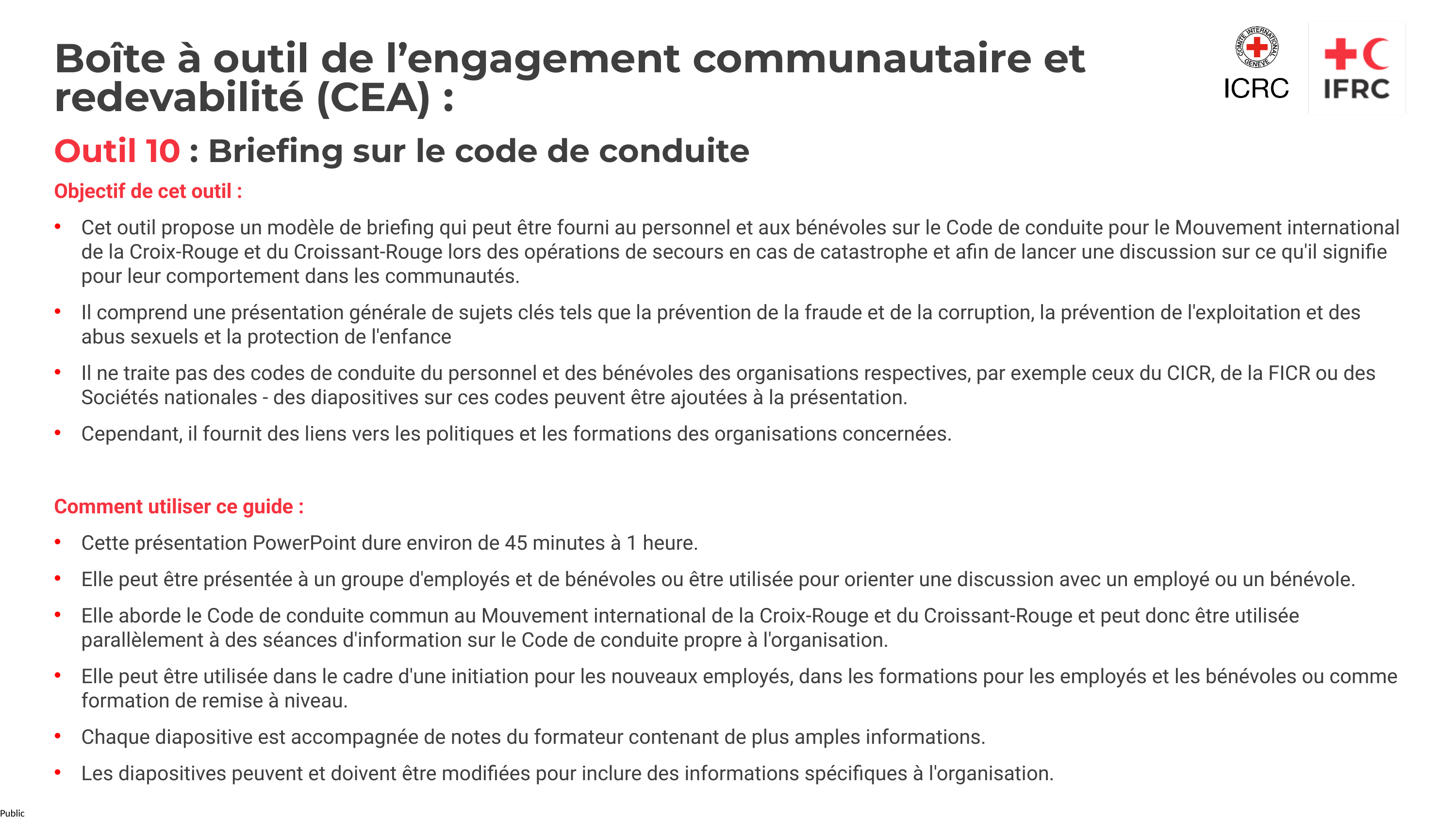

Boîte à outil de l’engagement communautaire et redevabilité (CEA) :
Outil 10 : Briefing sur le code de conduite
Objectif de cet outil :
Cet outil propose un modèle de briefing qui peut être fourni au personnel et aux bénévoles sur le Code de conduite pour le Mouvement international de la Croix-Rouge et du Croissant-Rouge lors des opérations de secours en cas de catastrophe et afin de lancer une discussion sur ce qu'il signifie pour leur comportement dans les communautés.
Il comprend une présentation générale de sujets clés tels que la prévention de la fraude et de la corruption, la prévention de l'exploitation et des abus sexuels et la protection de l'enfance
Il ne traite pas des codes de conduite du personnel et des bénévoles des organisations respectives, par exemple ceux du CICR, de la FICR ou des Sociétés nationales - des diapositives sur ces codes peuvent être ajoutées à la présentation.
Cependant, il fournit des liens vers les politiques et les formations des organisations concernées.

Comment utiliser ce guide :
Cette présentation PowerPoint dure environ de 45 minutes à 1 heure.
Elle peut être présentée à un groupe d'employés et de bénévoles ou être utilisée pour orienter une discussion avec un employé ou un bénévole.
Elle aborde le Code de conduite commun au Mouvement international de la Croix-Rouge et du Croissant-Rouge et peut donc être utilisée parallèlement à des séances d'information sur le Code de conduite propre à l'organisation.
Elle peut être utilisée dans le cadre d'une initiation pour les nouveaux employés, dans les formations pour les employés et les bénévoles ou comme formation de remise à niveau.
Chaque diapositive est accompagnée de notes du formateur contenant de plus amples informations.
Les diapositives peuvent et doivent être modifiées pour inclure des informations spécifiques à l'organisation.